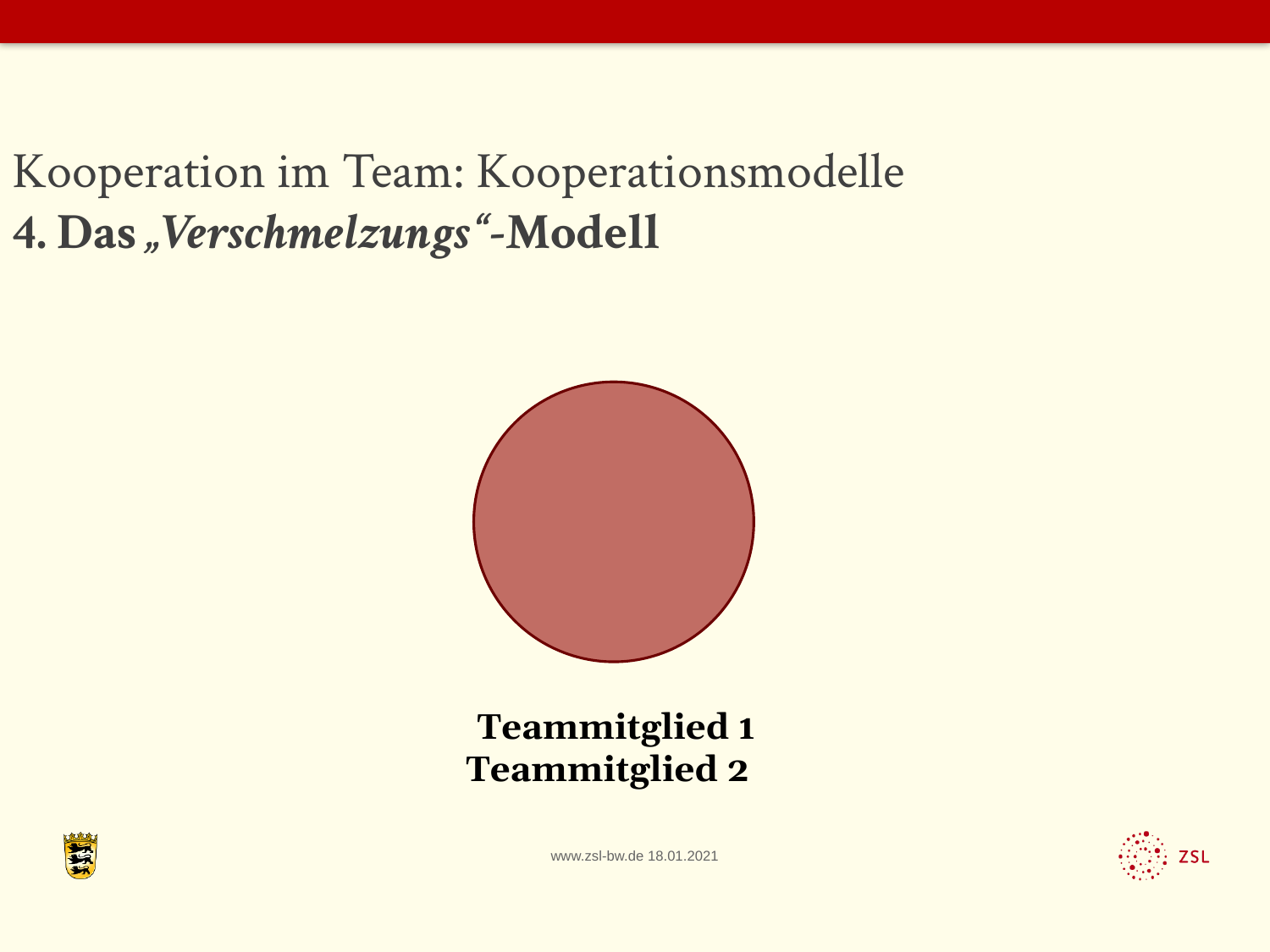

# Kooperation im Team: Kooperationsmodelle 4. Das „Verschmelzungs“-Modell

Teammitglied 1
Teammitglied 2